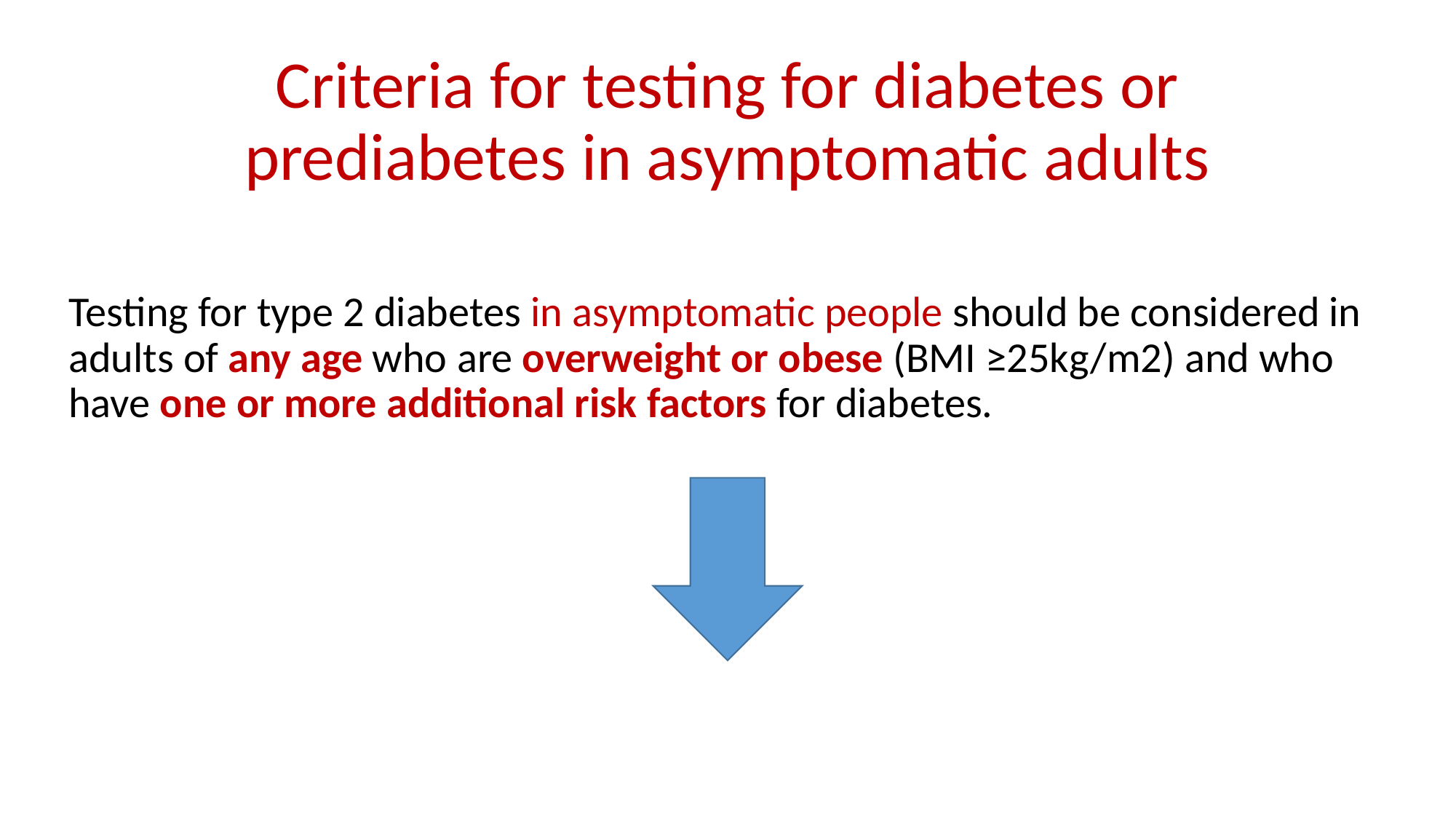

# Criteria for testing for diabetes or prediabetes in asymptomatic adults

Testing for type 2 diabetes in asymptomatic people should be considered in adults of any age who are overweight or obese (BMI ≥25kg/m2) and who have one or more additional risk factors for diabetes.